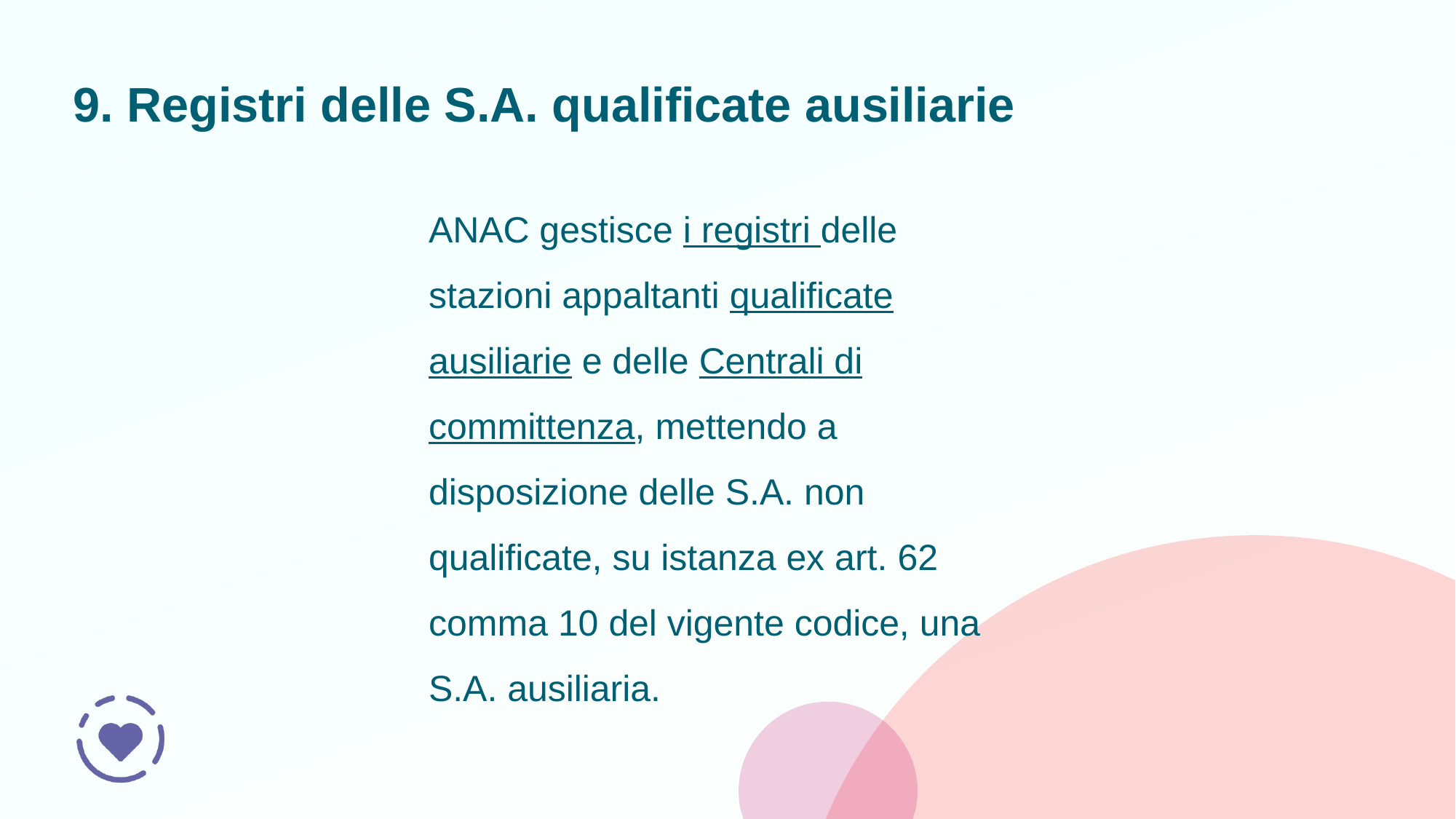

# 9. Registri delle S.A. qualificate ausiliarie
ANAC gestisce i registri delle stazioni appaltanti qualificate ausiliarie e delle Centrali di committenza, mettendo a disposizione delle S.A. non qualificate, su istanza ex art. 62 comma 10 del vigente codice, una S.A. ausiliaria.